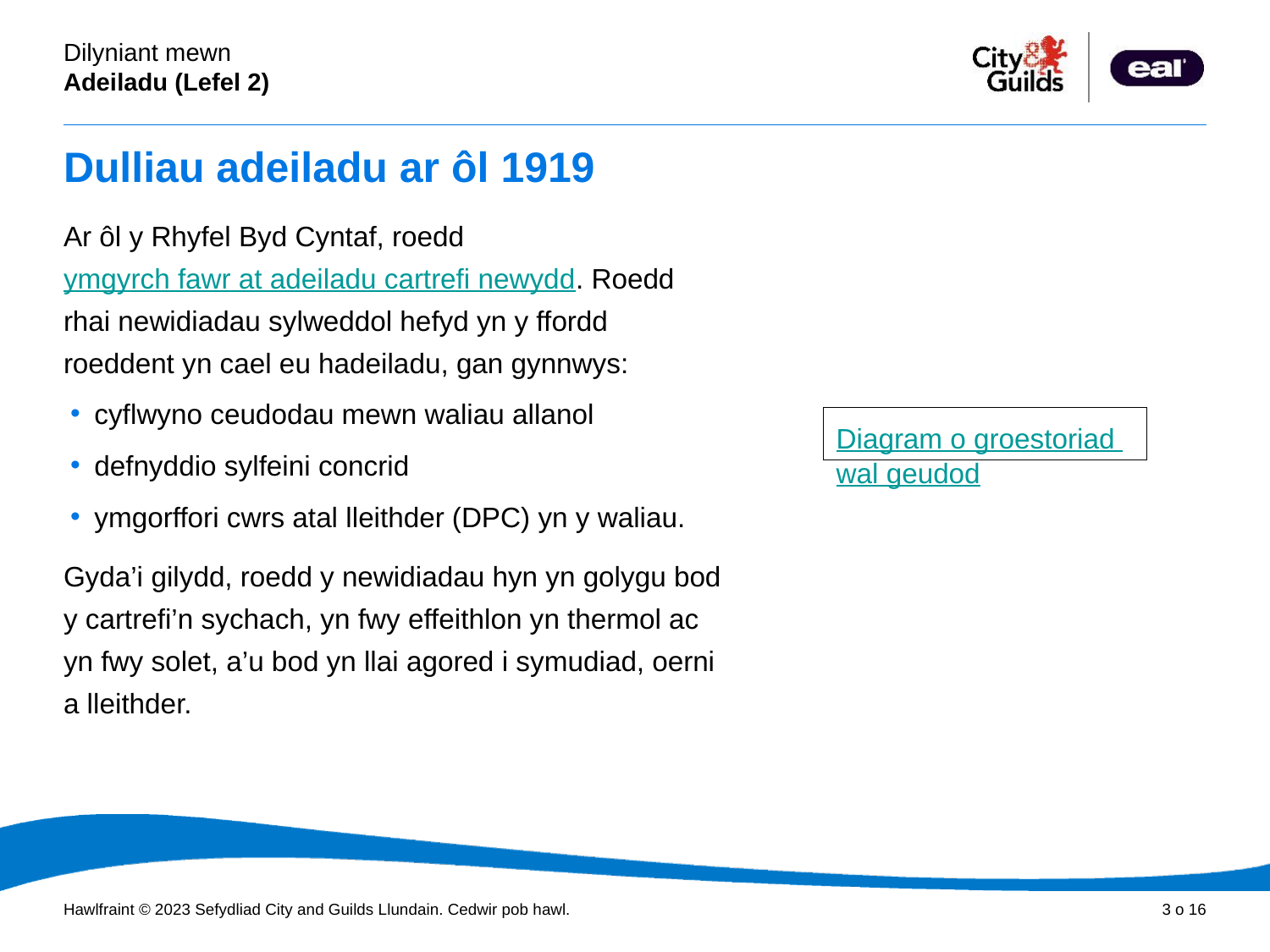

# Dulliau adeiladu ar ôl 1919
Ar ôl y Rhyfel Byd Cyntaf, roedd ymgyrch fawr at adeiladu cartrefi newydd. Roedd rhai newidiadau sylweddol hefyd yn y ffordd roeddent yn cael eu hadeiladu, gan gynnwys:
cyflwyno ceudodau mewn waliau allanol
defnyddio sylfeini concrid
ymgorffori cwrs atal lleithder (DPC) yn y waliau.
Gyda’i gilydd, roedd y newidiadau hyn yn golygu bod y cartrefi’n sychach, yn fwy effeithlon yn thermol ac yn fwy solet, a’u bod yn llai agored i symudiad, oerni a lleithder.

Diagram o groestoriad wal geudod